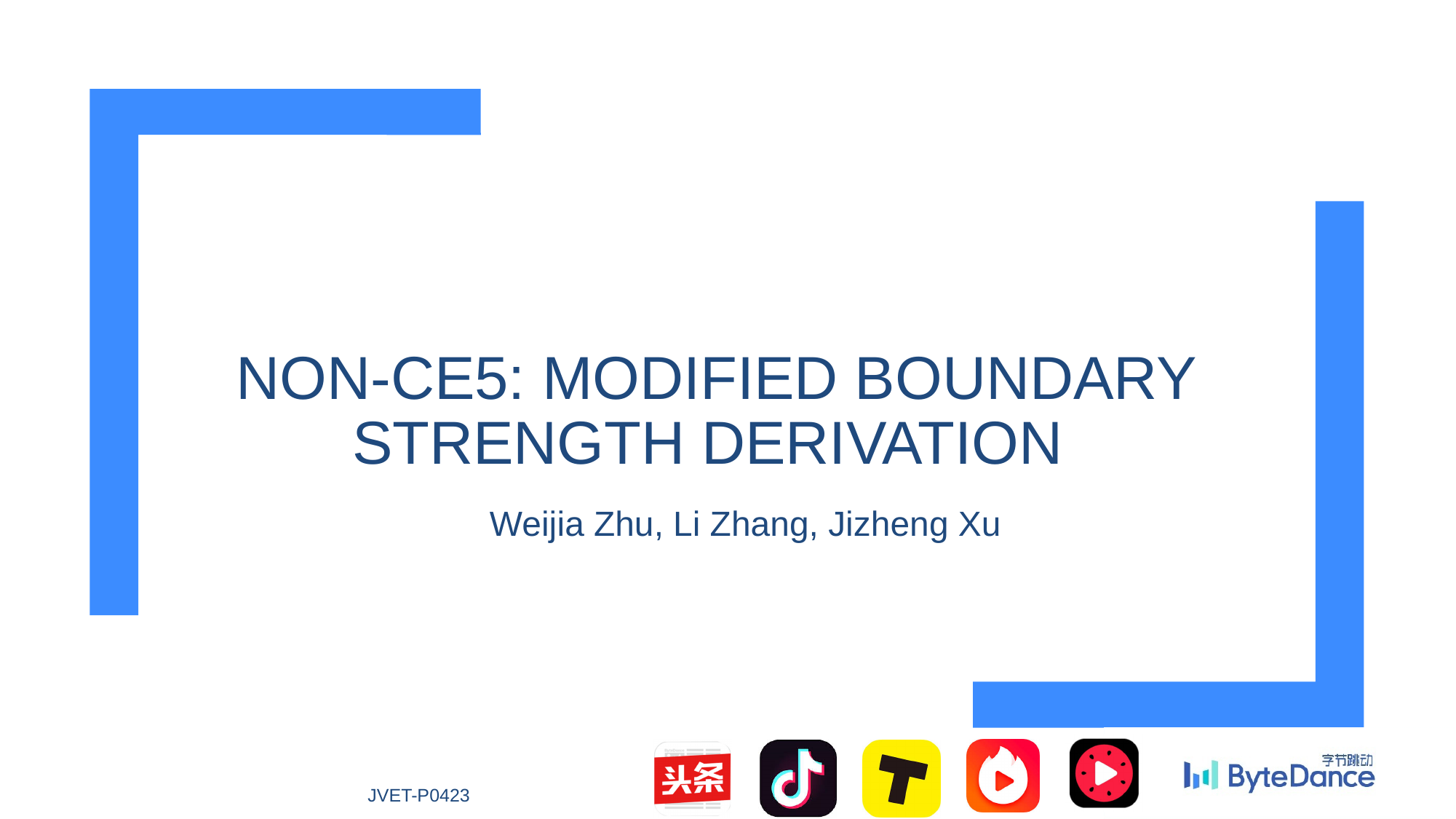

Non-CE5: Modified boundary strength derivation
Weijia Zhu, Li Zhang, Jizheng Xu

JVET-P0423